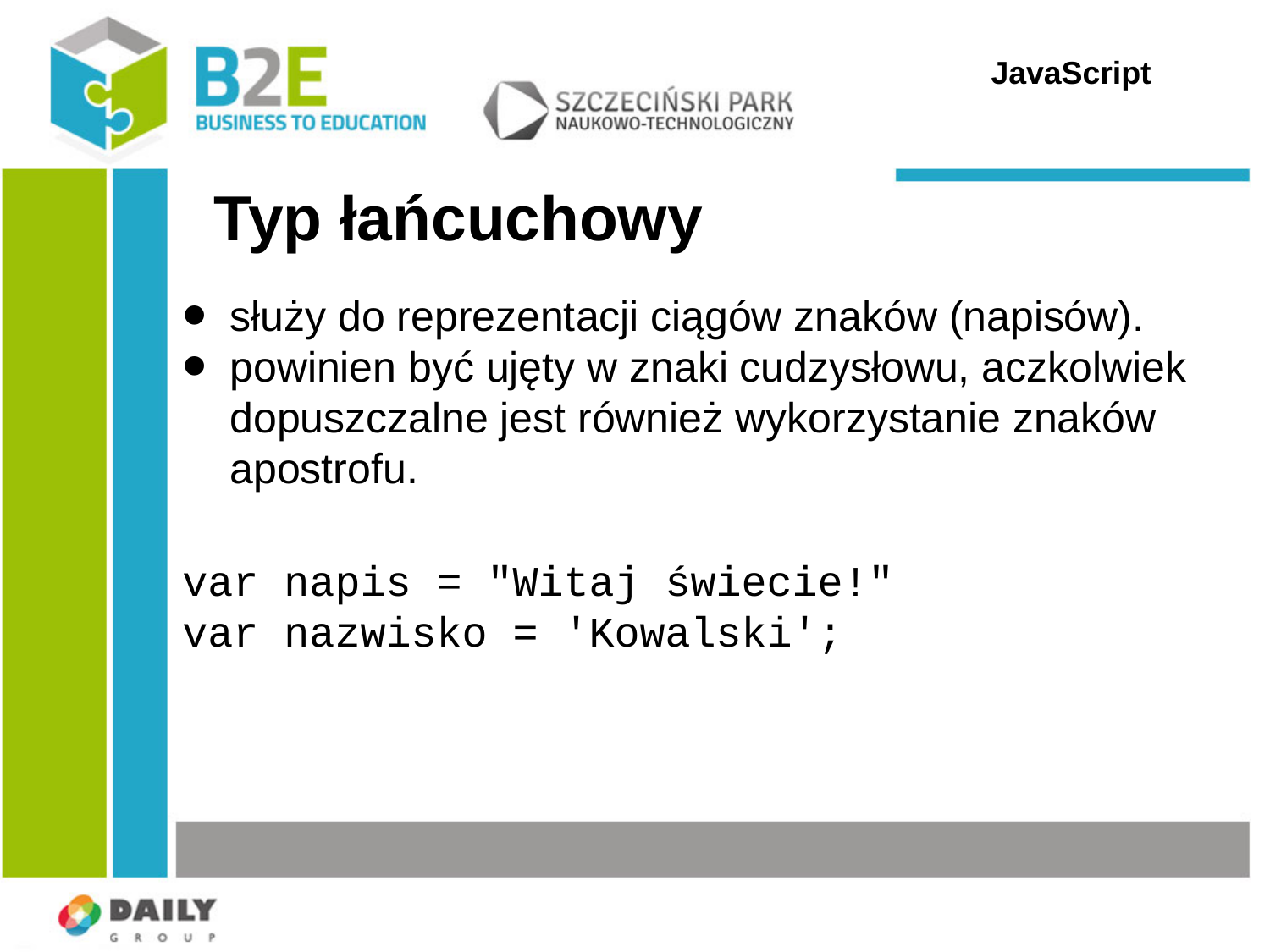

JavaScript
# Typ łańcuchowy
służy do reprezentacji ciągów znaków (napisów).
powinien być ujęty w znaki cudzysłowu, aczkolwiek dopuszczalne jest również wykorzystanie znaków apostrofu.

var napis = "Witaj świecie!"
var nazwisko = 'Kowalski';